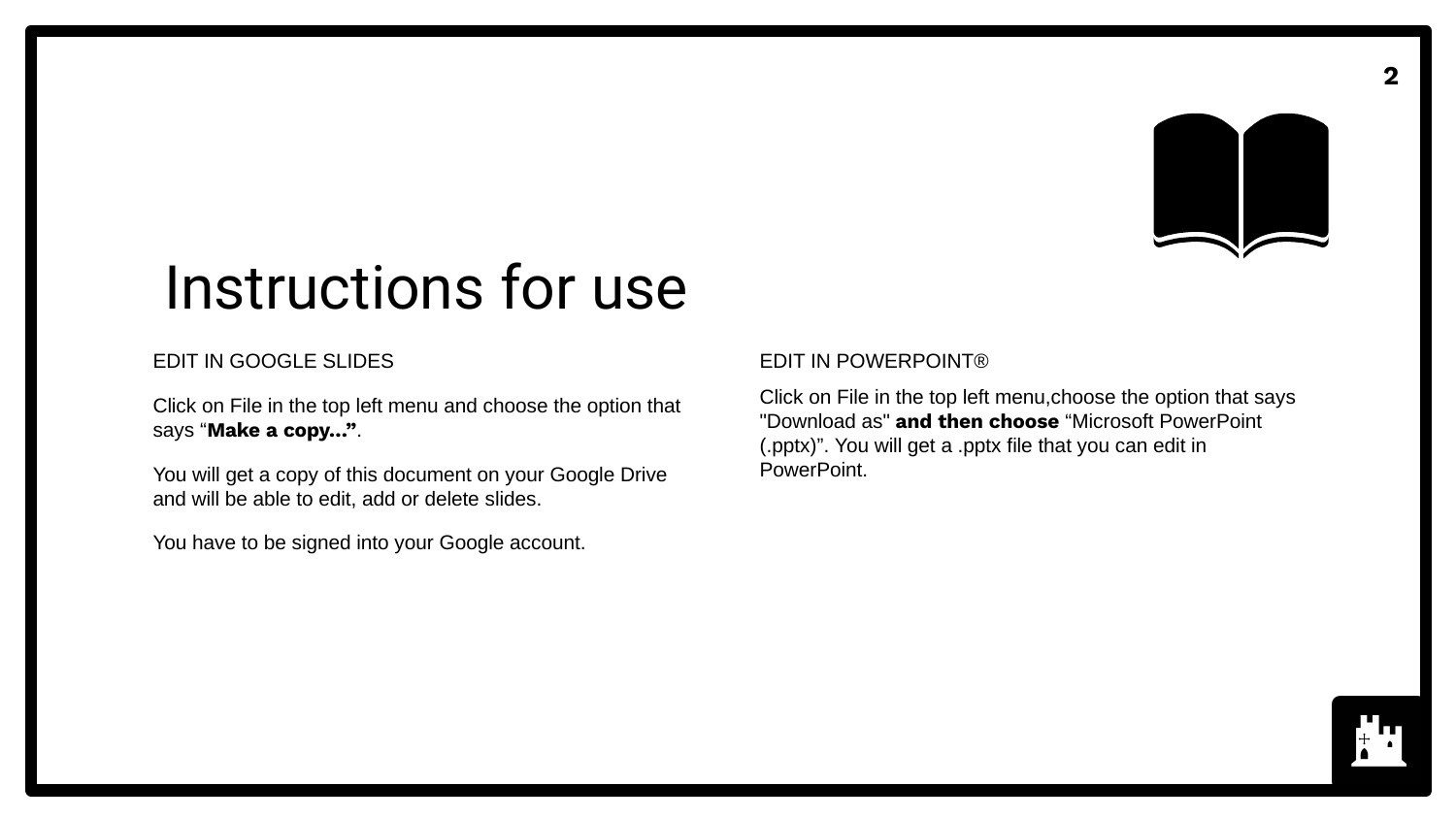

2

# Instructions for use
EDIT IN GOOGLE SLIDES
Click on File in the top left menu and choose the option that says “Make a copy…”.
You will get a copy of this document on your Google Drive and will be able to edit, add or delete slides.
You have to be signed into your Google account.
EDIT IN POWERPOINT®
Click on File in the top left menu,choose the option that says "Download as" and then choose “Microsoft PowerPoint (.pptx)”. You will get a .pptx file that you can edit in PowerPoint.